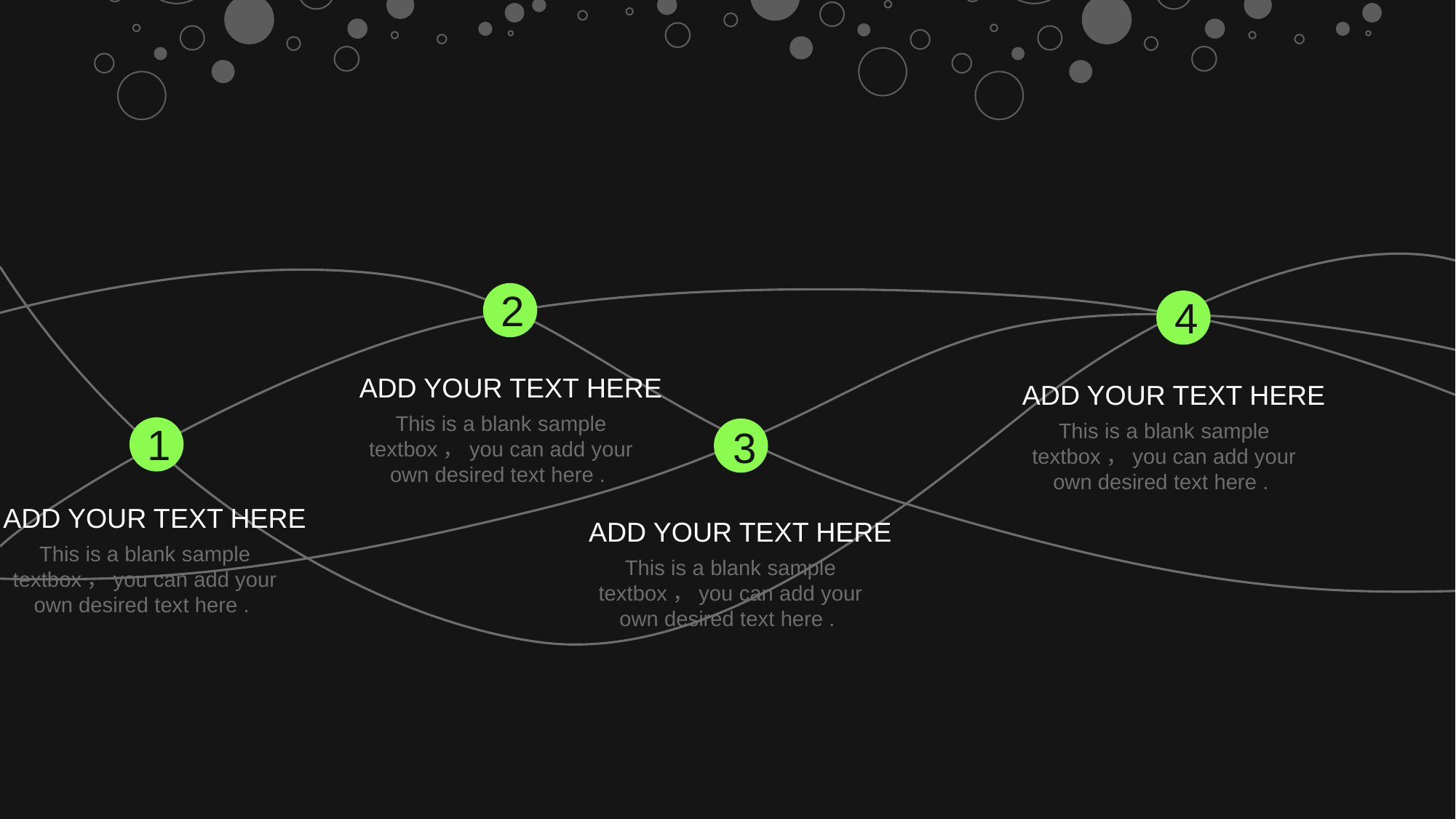

2

4

ADD YOUR TEXT HERE
This is a blank sample textbox，you can add your own desired text here .
ADD YOUR TEXT HERE
This is a blank sample textbox，you can add your own desired text here .
1
3

ADD YOUR TEXT HERE
This is a blank sample textbox，you can add your own desired text here .
ADD YOUR TEXT HERE
This is a blank sample textbox，you can add your own desired text here .